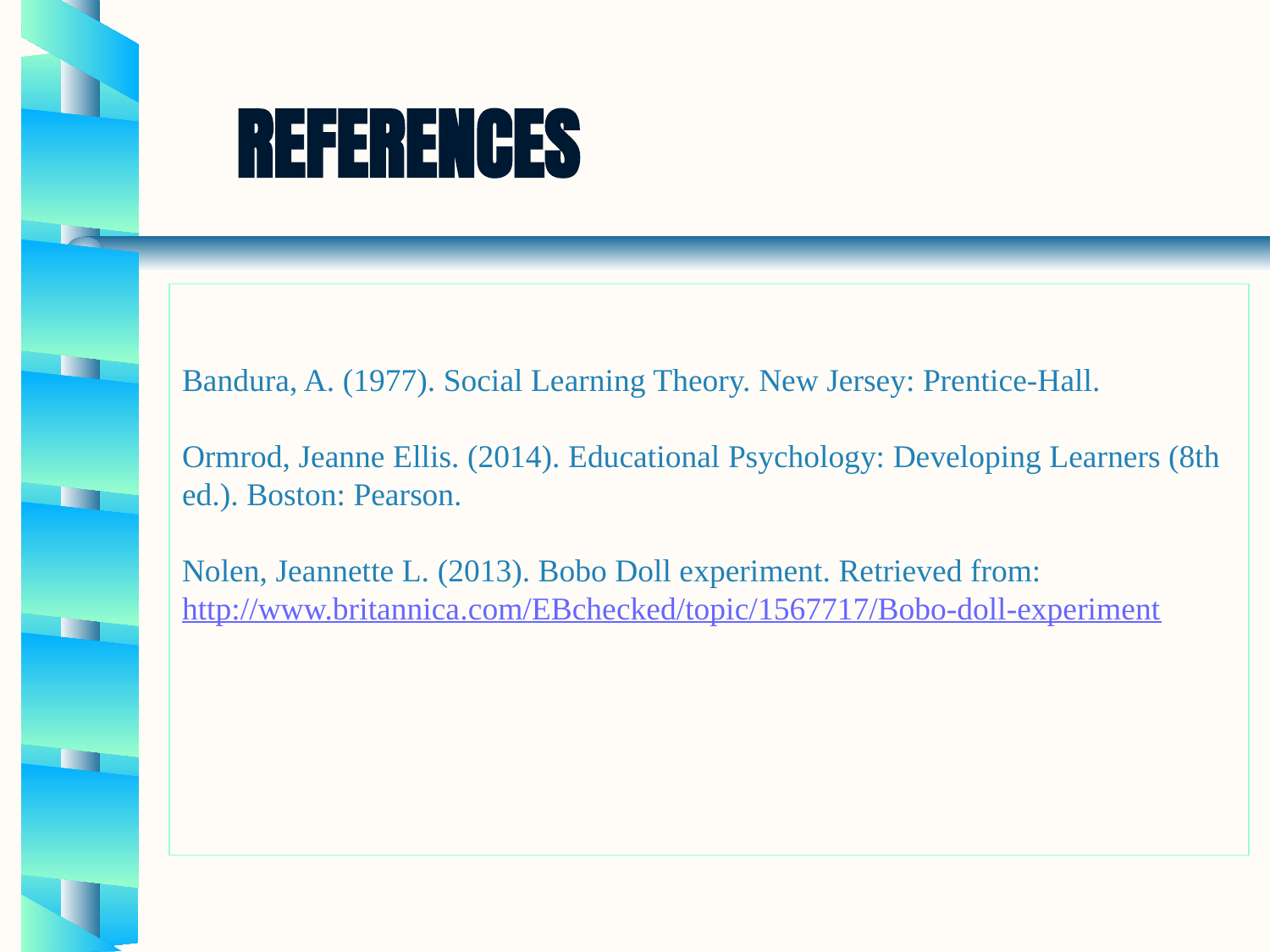

# References

Bandura, A. (1977). Social Learning Theory. New Jersey: Prentice-Hall.
Ormrod, Jeanne Ellis. (2014). Educational Psychology: Developing Learners (8th ed.). Boston: Pearson.
Nolen, Jeannette L. (2013). Bobo Doll experiment. Retrieved from:http://www.britannica.com/EBchecked/topic/1567717/Bobo-doll-experiment